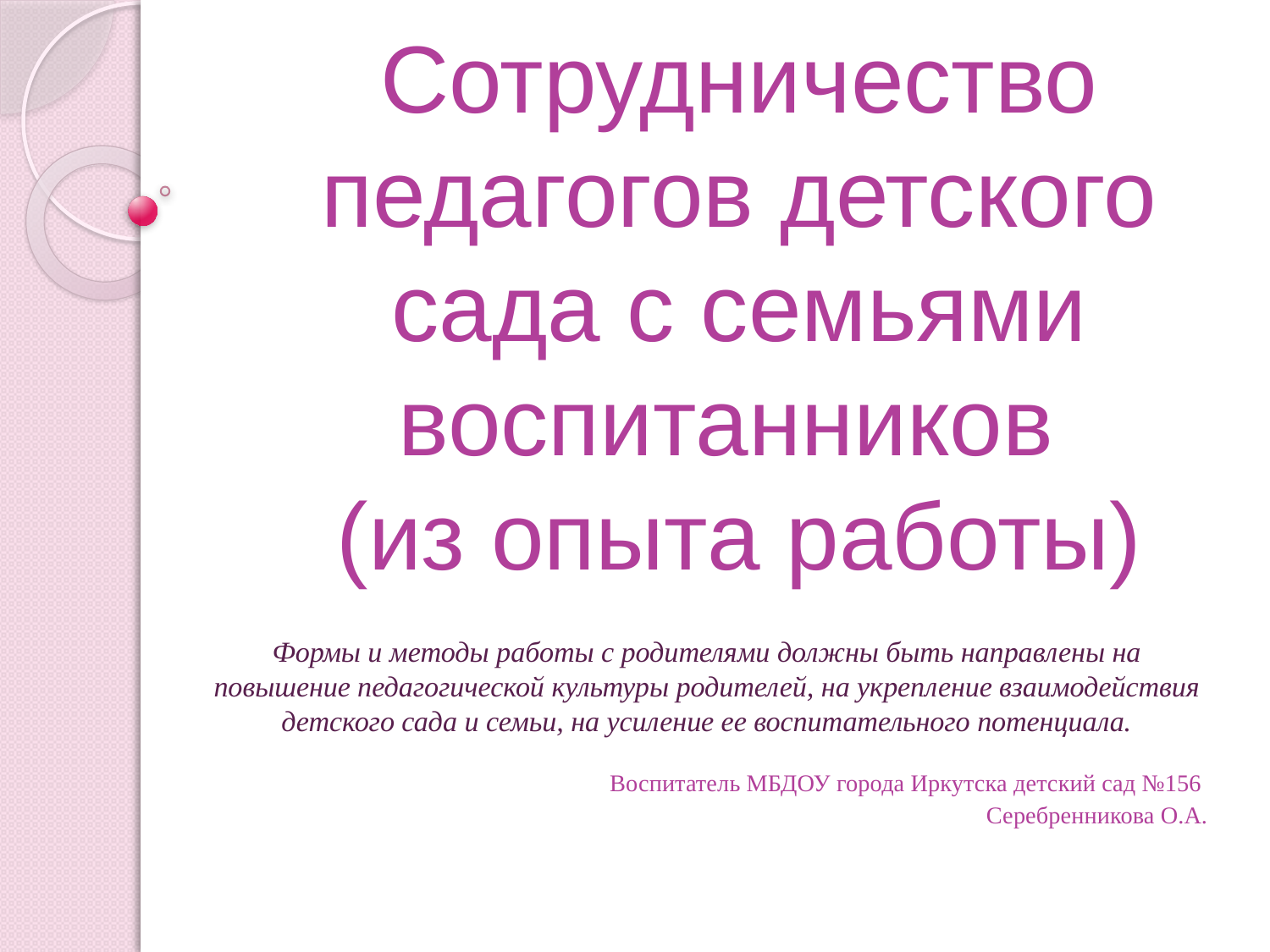

# Сотрудничество педагогов детского сада с семьями воспитанников (из опыта работы)

Формы и методы работы с родителями должны быть направлены на повышение педагогической культуры родителей, на укрепление взаимодействия детского сада и семьи, на усиление ее воспитательного потенциала.

Воспитатель МБДОУ города Иркутска детский сад №156
Серебренникова О.А.